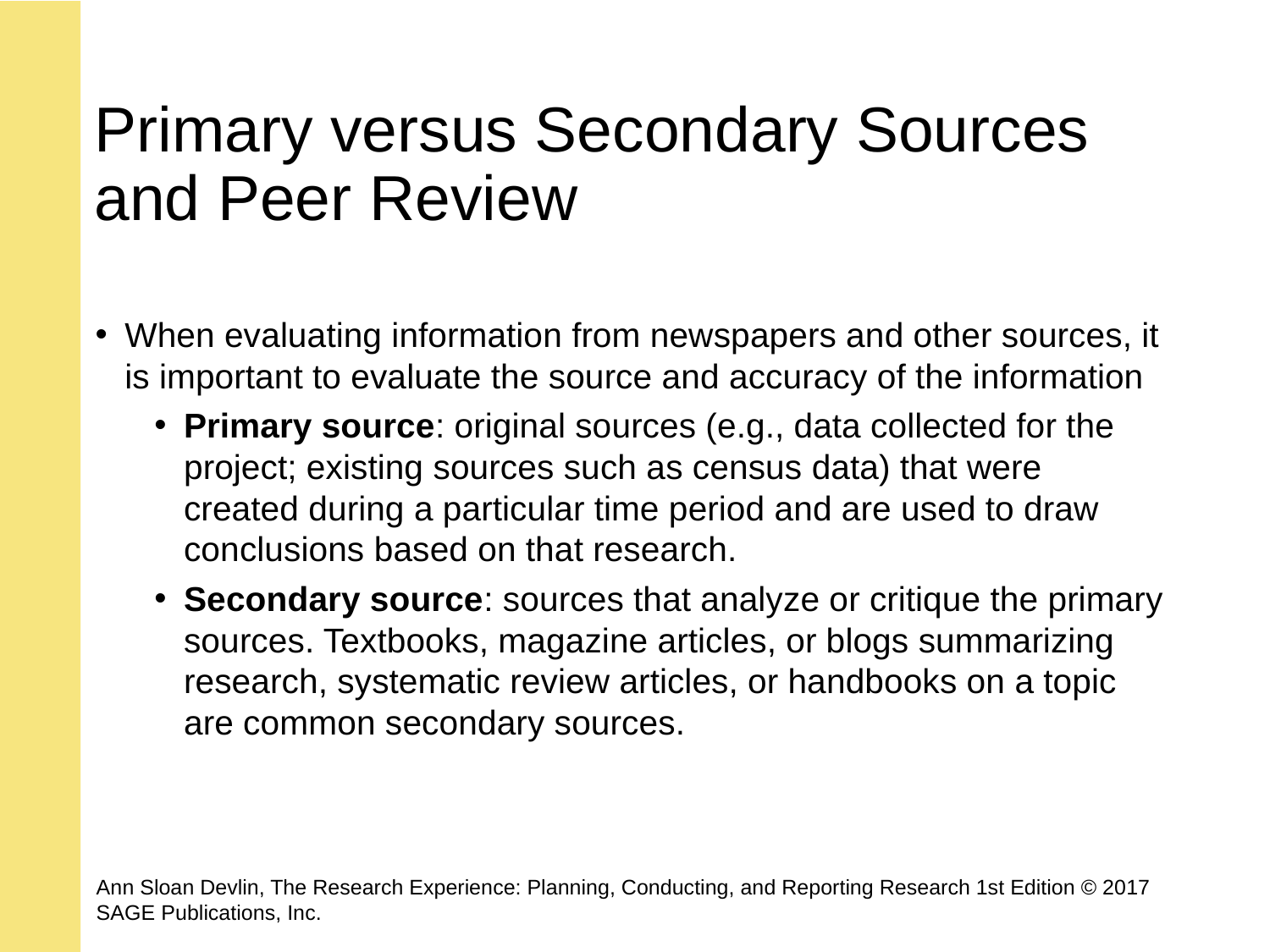

# Primary versus Secondary Sources and Peer Review
When evaluating information from newspapers and other sources, it is important to evaluate the source and accuracy of the information
Primary source: original sources (e.g., data collected for the project; existing sources such as census data) that were created during a particular time period and are used to draw conclusions based on that research.
Secondary source: sources that analyze or critique the primary sources. Textbooks, magazine articles, or blogs summarizing research, systematic review articles, or handbooks on a topic are common secondary sources.